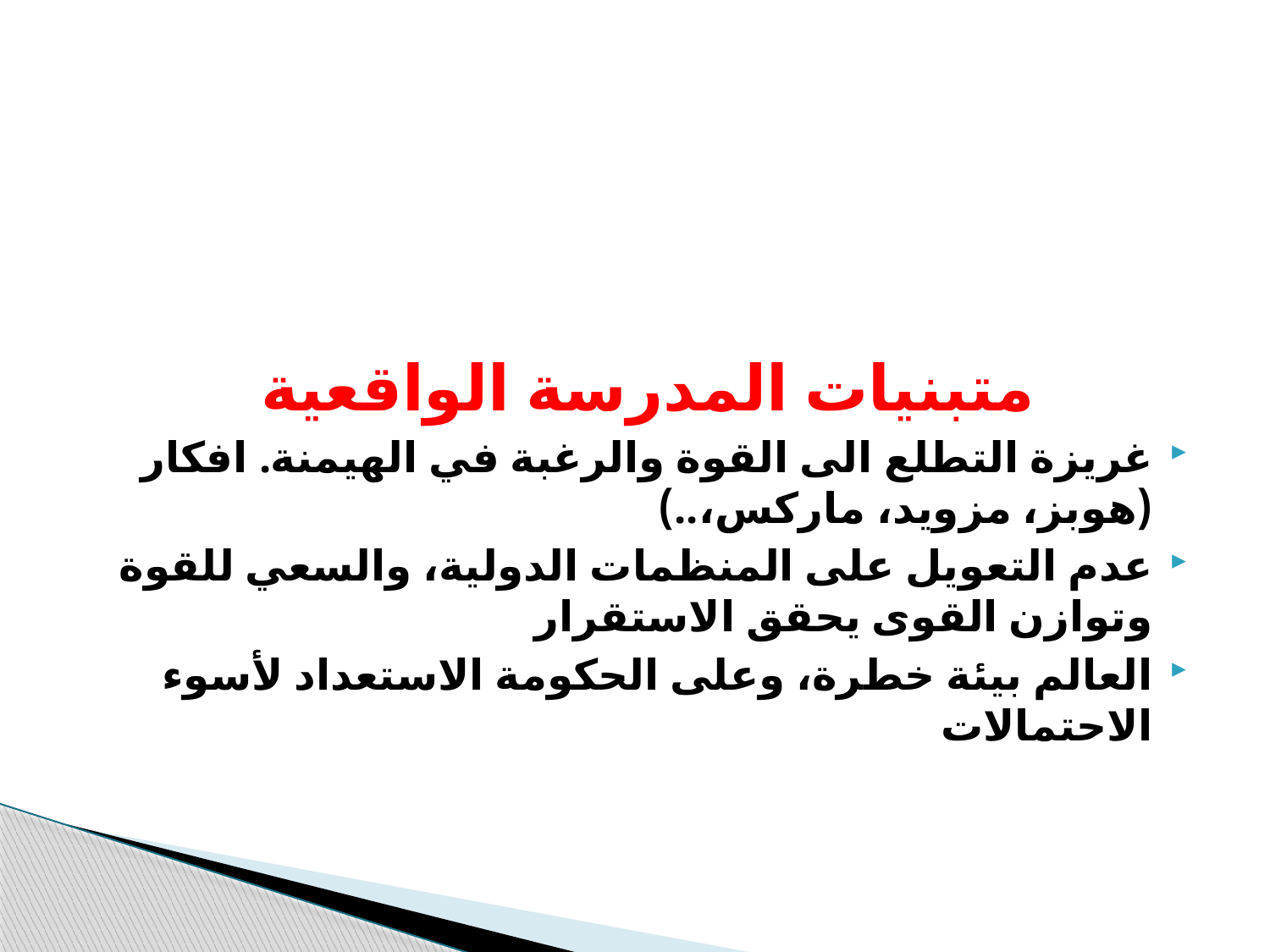

#

متبنيات المدرسة الواقعية
غريزة التطلع الى القوة والرغبة في الهيمنة. افكار (هوبز، مزويد، ماركس،..)
عدم التعويل على المنظمات الدولية، والسعي للقوة وتوازن القوى يحقق الاستقرار
العالم بيئة خطرة، وعلى الحكومة الاستعداد لأسوء الاحتمالات